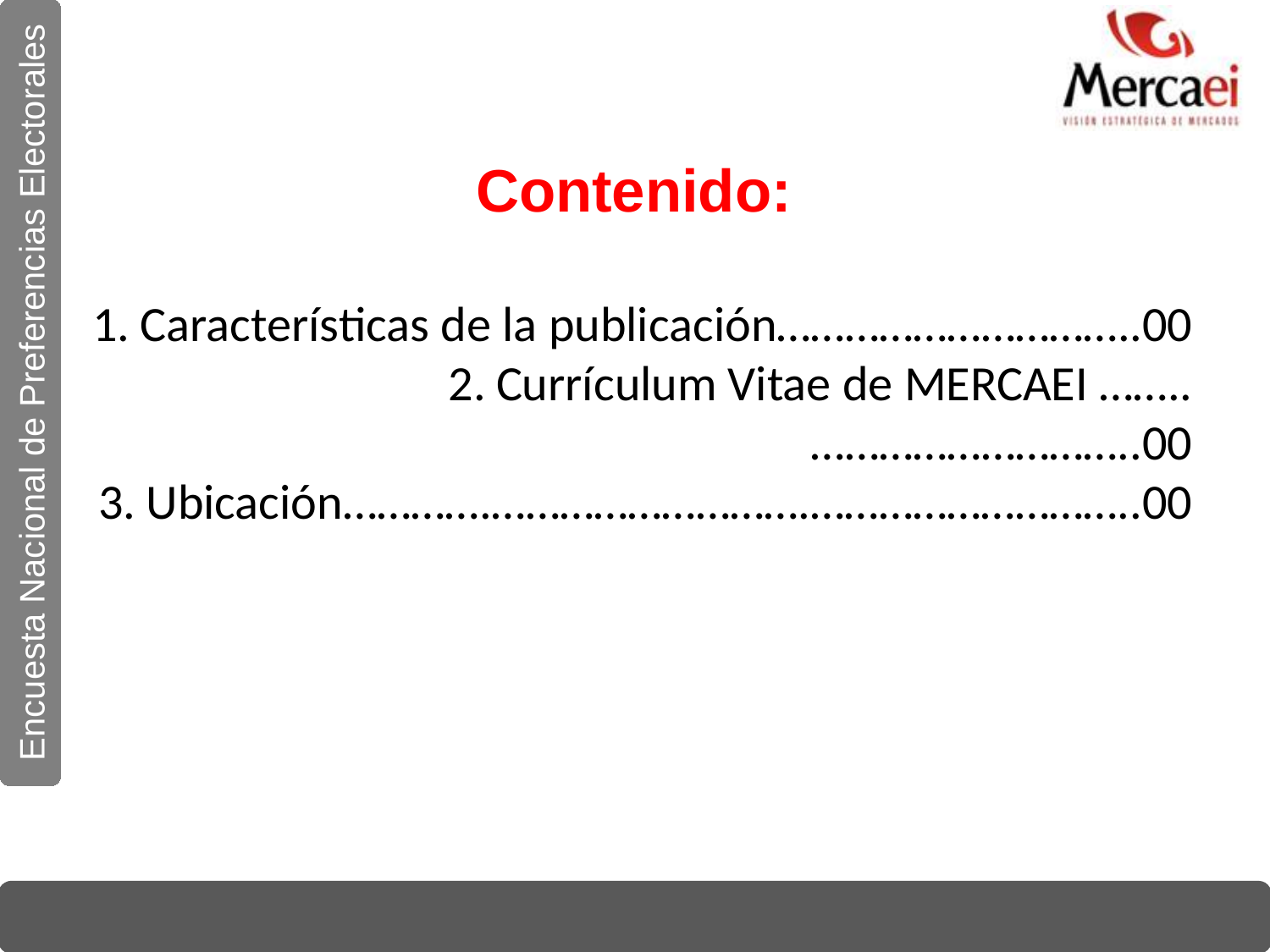

Contenido:
Características de la publicación…………………………..00
Currículum Vitae de Mercaei ……..………………………..00
Ubicación………….……………………….………………………..00